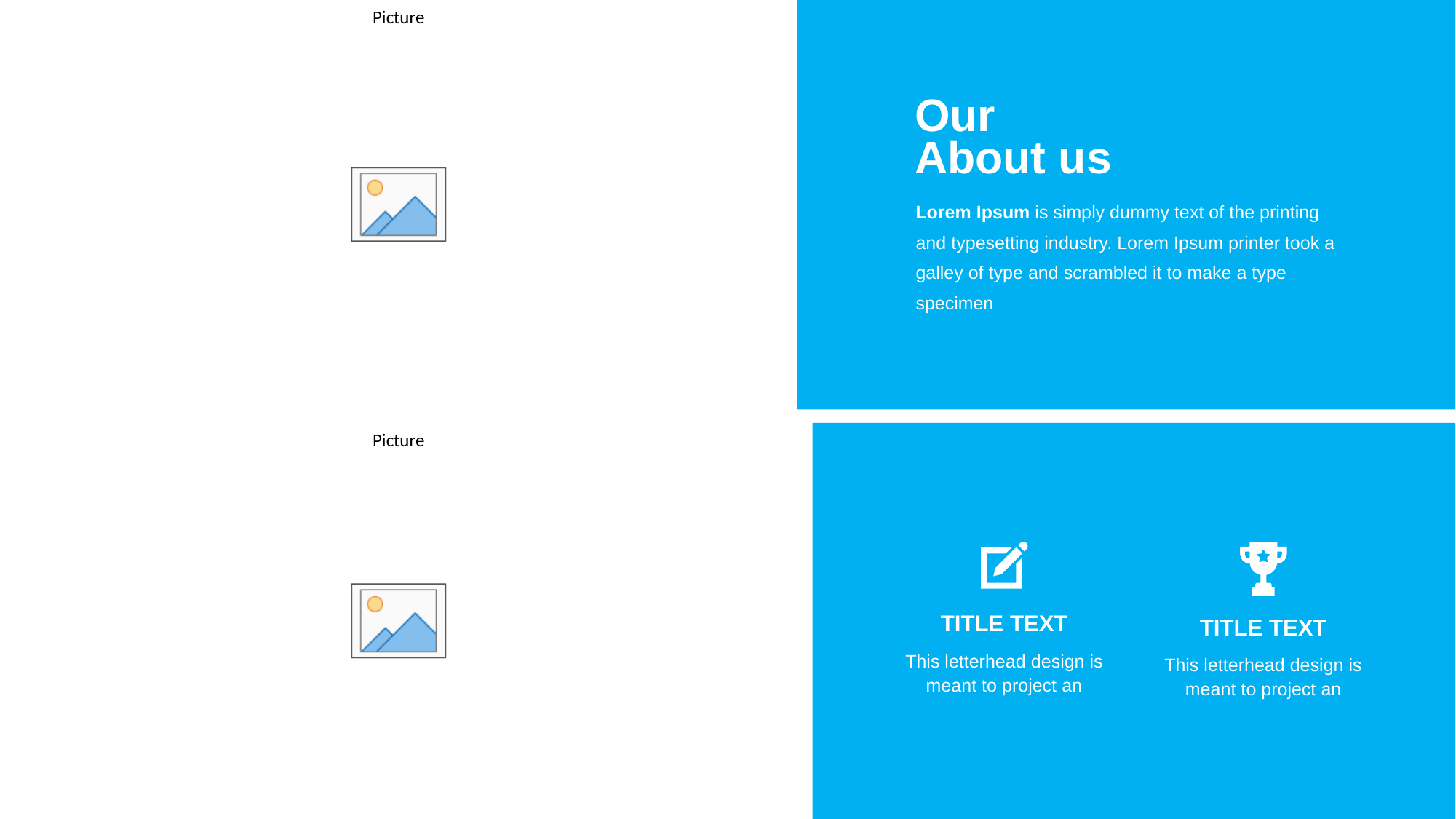

Our
About us
Lorem Ipsum is simply dummy text of the printing and typesetting industry. Lorem Ipsum printer took a galley of type and scrambled it to make a type specimen

TITLE TEXT
This letterhead design is meant to project an

TITLE TEXT
This letterhead design is meant to project an